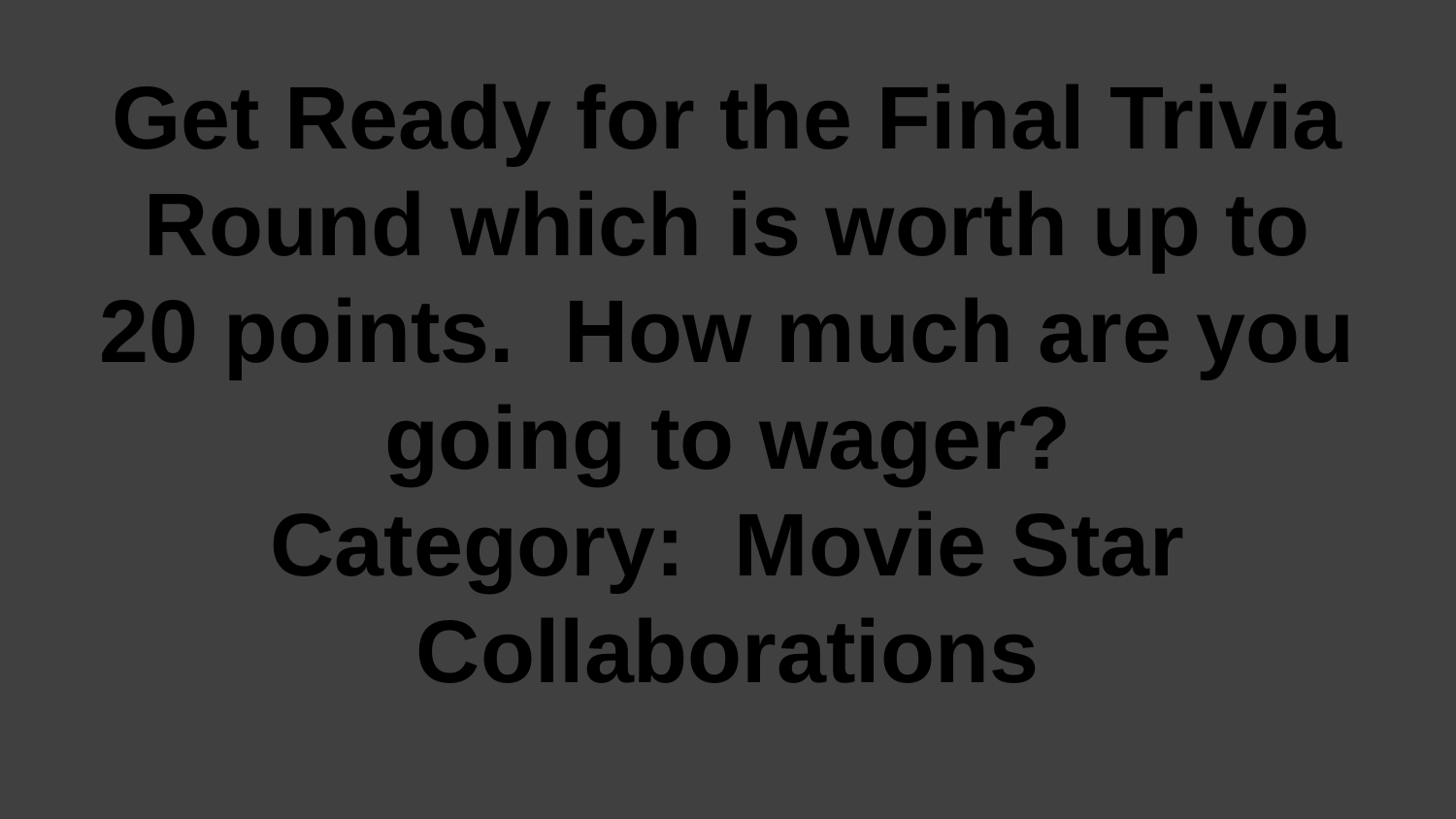

# Get Ready for the Final Trivia Round which is worth up to 20 points.  How much are you going to wager? Category:  Movie Star Collaborations